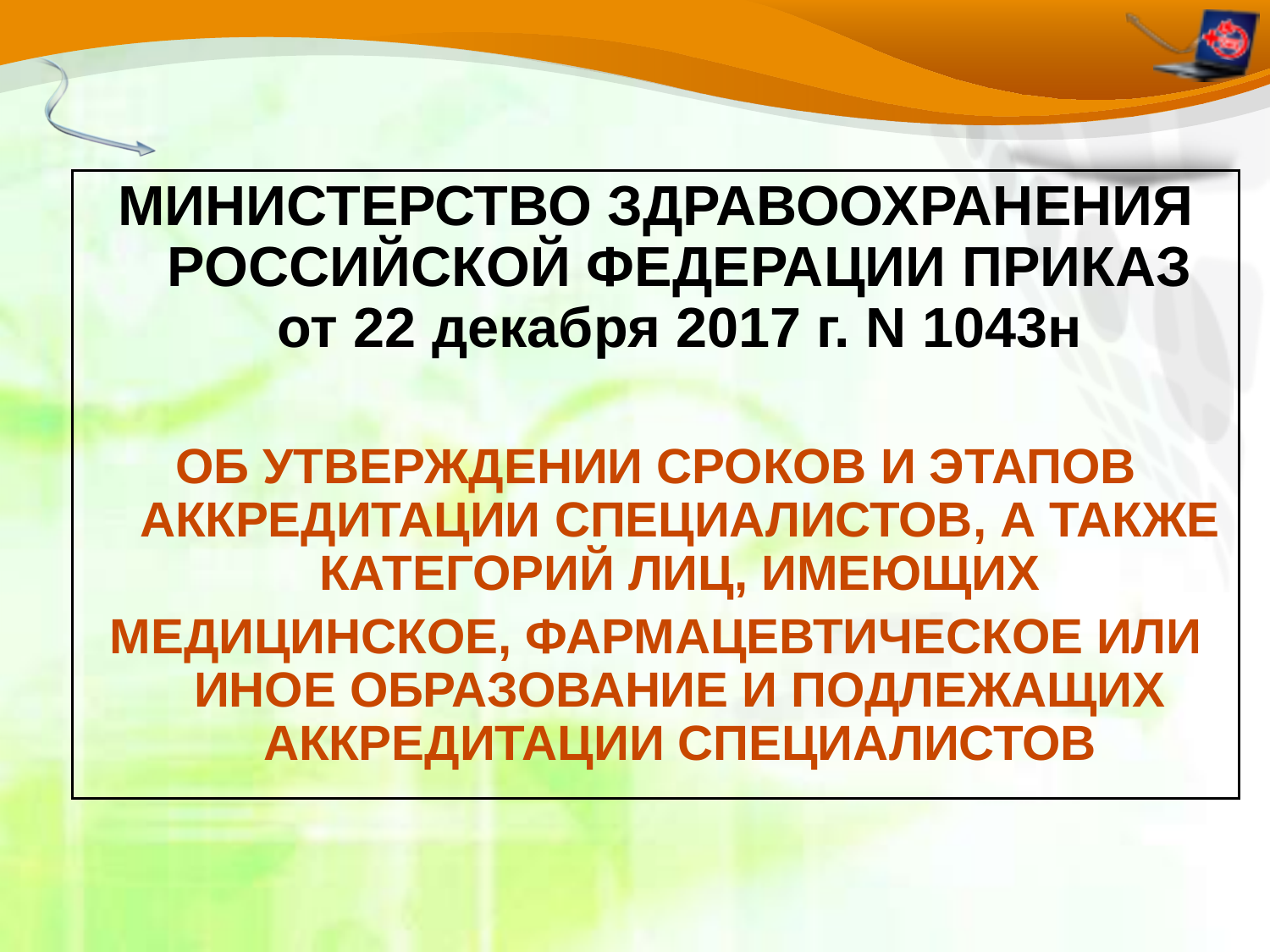

МИНИСТЕРСТВО ЗДРАВООХРАНЕНИЯ РОССИЙСКОЙ ФЕДЕРАЦИИ ПРИКАЗ от 22 декабря 2017 г. N 1043н

ОБ УТВЕРЖДЕНИИ СРОКОВ И ЭТАПОВ АККРЕДИТАЦИИ СПЕЦИАЛИСТОВ, А ТАКЖЕ КАТЕГОРИЙ ЛИЦ, ИМЕЮЩИХ
МЕДИЦИНСКОЕ, ФАРМАЦЕВТИЧЕСКОЕ ИЛИ ИНОЕ ОБРАЗОВАНИЕ И ПОДЛЕЖАЩИХ АККРЕДИТАЦИИ СПЕЦИАЛИСТОВ